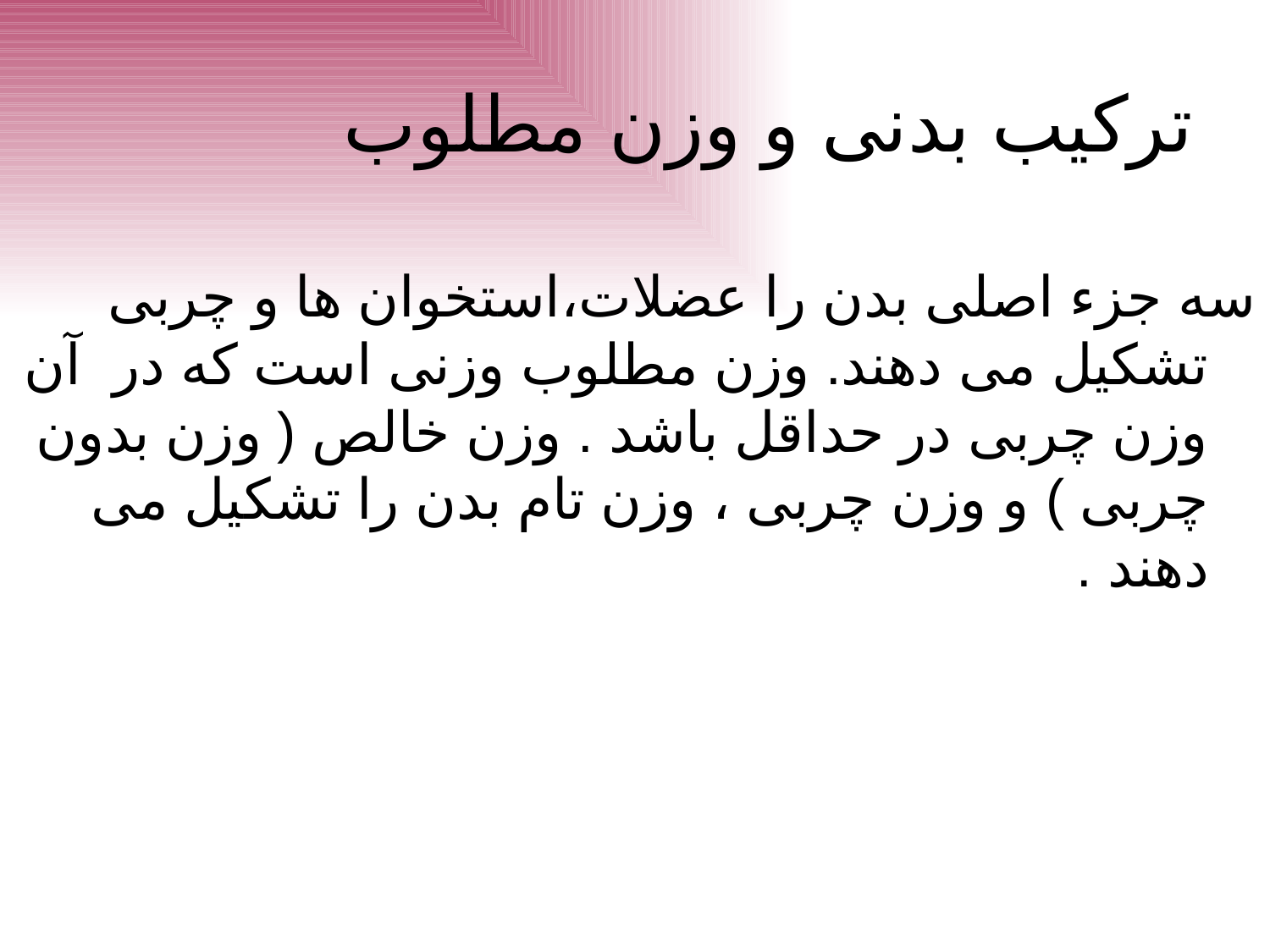

ترکیب بدنی و وزن مطلوب
سه جزء اصلی بدن را عضلات،استخوان ها و چربی تشکیل می دهند. وزن مطلوب وزنی است که در  آن وزن چربی در حداقل باشد . وزن خالص ( وزن بدون چربی ) و وزن چربی ، وزن تام بدن را تشکیل می دهند .